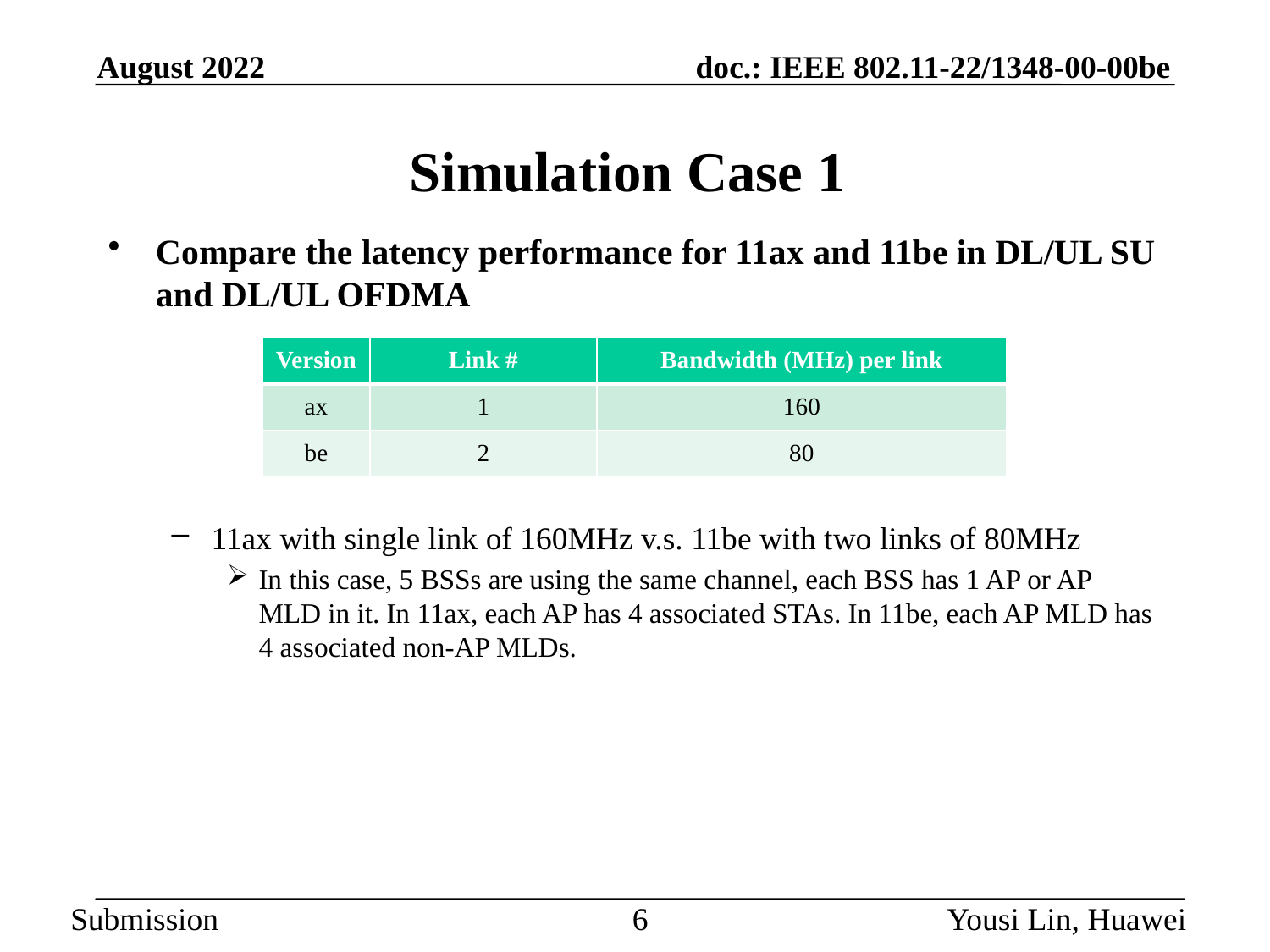

August 2022
# Simulation Case 1
Compare the latency performance for 11ax and 11be in DL/UL SU and DL/UL OFDMA

11ax with single link of 160MHz v.s. 11be with two links of 80MHz
In this case, 5 BSSs are using the same channel, each BSS has 1 AP or AP MLD in it. In 11ax, each AP has 4 associated STAs. In 11be, each AP MLD has 4 associated non-AP MLDs.

| Version | Link # | Bandwidth (MHz) per link |
| --- | --- | --- |
| ax | 1 | 160 |
| be | 2 | 80 |
6
Yousi Lin, Huawei